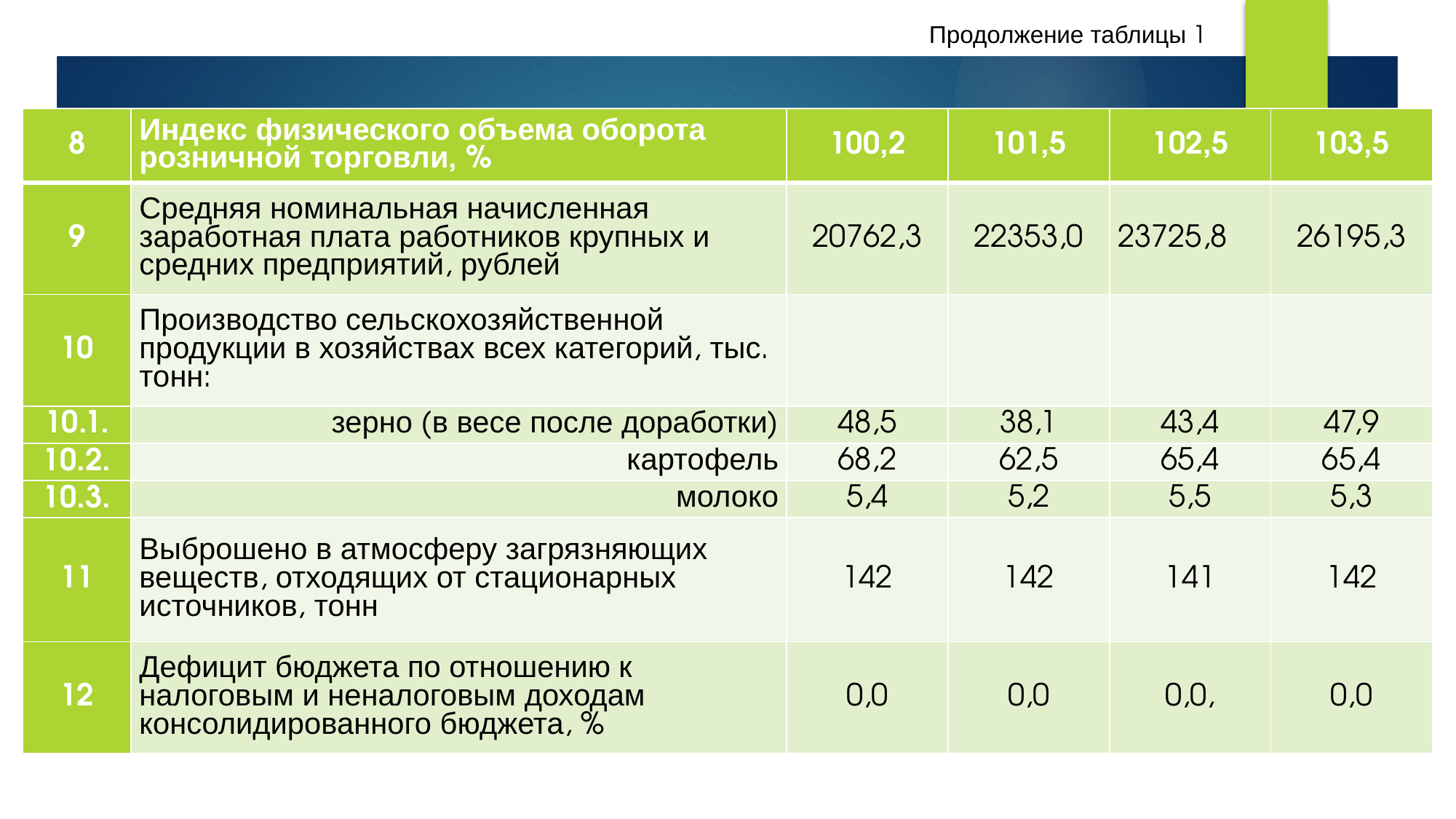

Продолжение таблицы 1
| 8 | Индекс физического объема оборота розничной торговли, % | 100,2 | 101,5 | 102,5 | 103,5 |
| --- | --- | --- | --- | --- | --- |
| 9 | Средняя номинальная начисленная заработная плата работников крупных и средних предприятий, рублей | 20762,3 | 22353,0 | 23725,8 | 26195,3 |
| 10 | Производство сельскохозяйственной продукции в хозяйствах всех категорий, тыс. тонн: |  |  |  |  |
| 10.1. | зерно (в весе после доработки) | 48,5 | 38,1 | 43,4 | 47,9 |
| 10.2. | картофель | 68,2 | 62,5 | 65,4 | 65,4 |
| 10.3. | молоко | 5,4 | 5,2 | 5,5 | 5,3 |
| 11 | Выброшено в атмосферу загрязняющих веществ, отходящих от стационарных источников, тонн | 142 | 142 | 141 | 142 |
| 12 | Дефицит бюджета по отношению к налоговым и неналоговым доходам консолидированного бюджета, % | 0,0 | 0,0 | 0,0, | 0,0 |